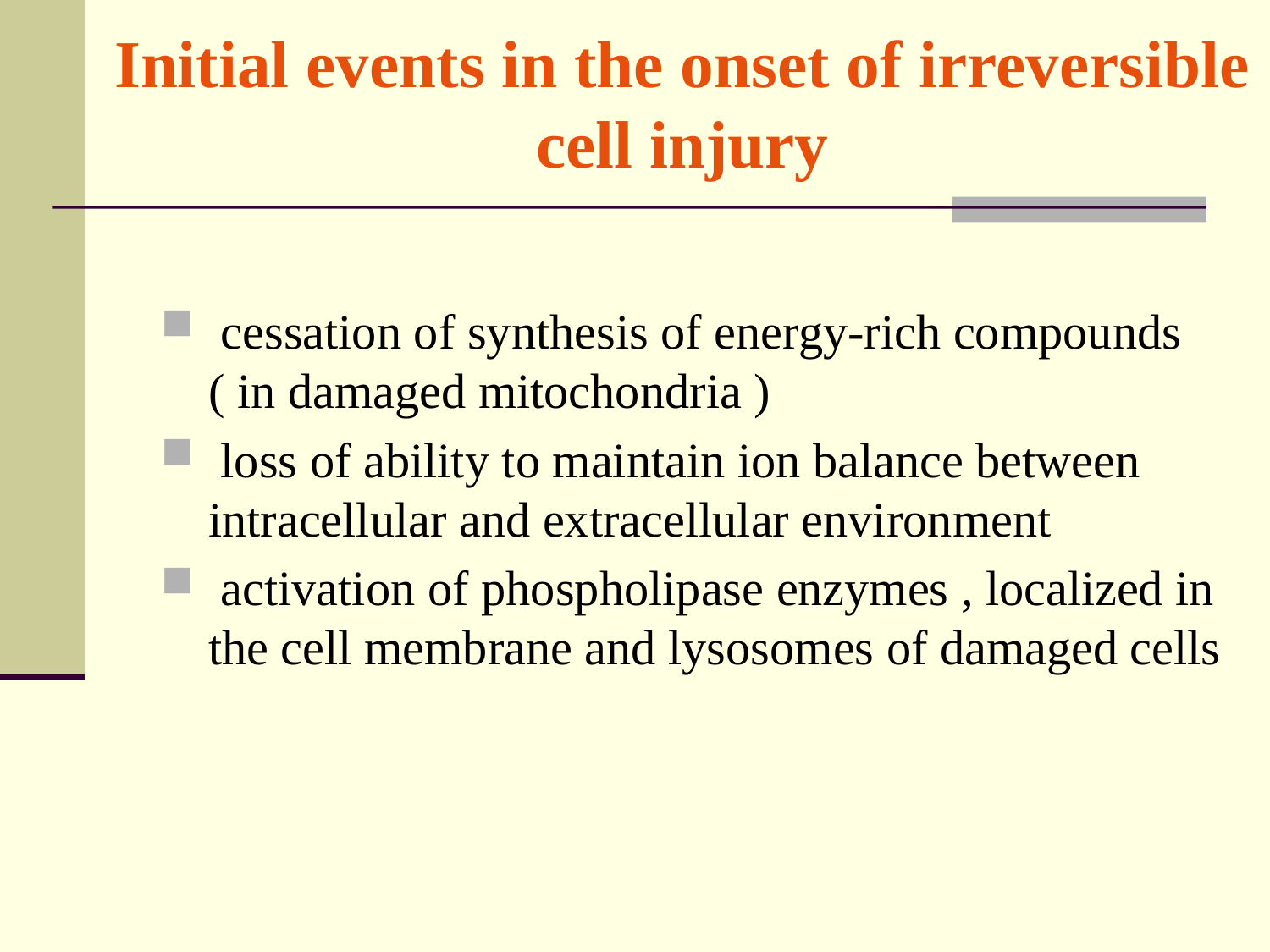

# Initial events in the onset of irreversible cell injury

 cessation of synthesis of energy-rich compounds ( in damaged mitochondria )
 loss of ability to maintain ion balance between intracellular and extracellular environment
 activation of phospholipase enzymes , localized in the cell membrane and lysosomes of damaged cells